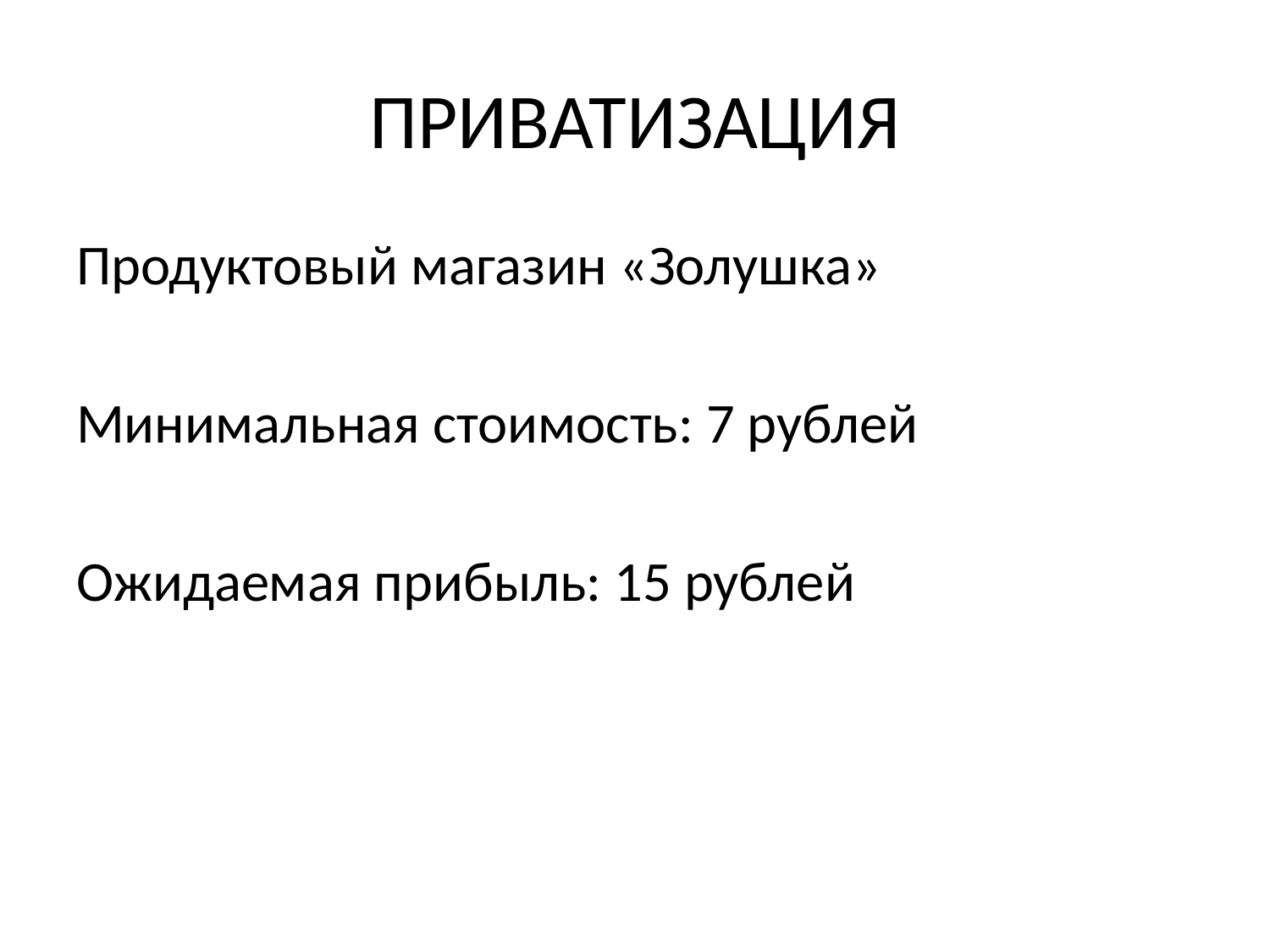

# ПРИВАТИЗАЦИЯ
Продуктовый магазин «Золушка»

Минимальная стоимость: 7 рублей

Ожидаемая прибыль: 15 рублей